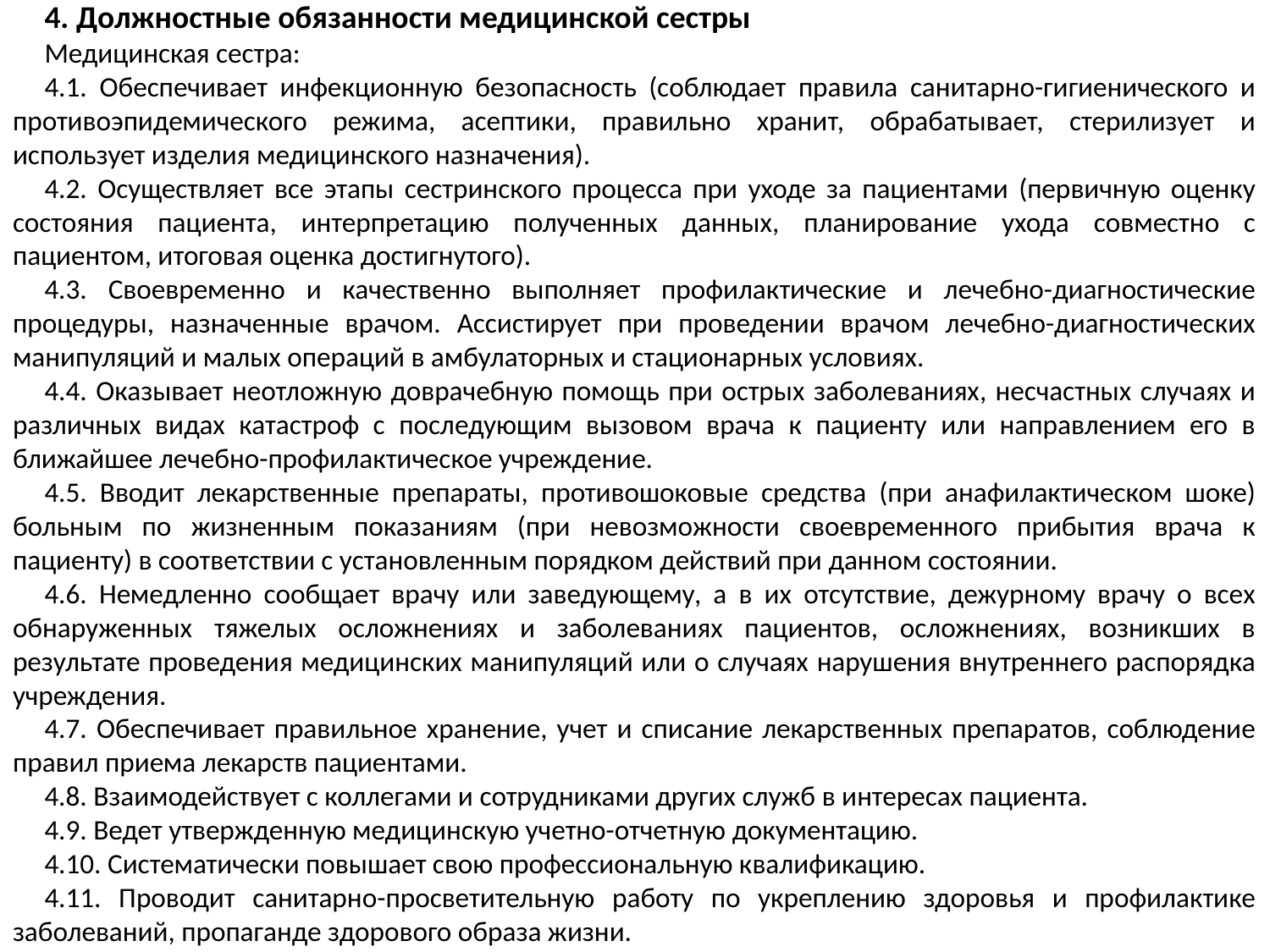

4. Должностные обязанности медицинской сестры
Медицинская сестра:
4.1. Обеспечивает инфекционную безопасность (соблюдает правила санитарно-гигиенического и противоэпидемического режима, асептики, правильно хранит, обрабатывает, стерилизует и использует изделия медицинского назначения).
4.2. Осуществляет все этапы сестринского процесса при уходе за пациентами (первичную оценку состояния пациента, интерпретацию полученных данных, планирование ухода совместно с пациентом, итоговая оценка достигнутого).
4.3. Своевременно и качественно выполняет профилактические и лечебно-диагностические процедуры, назначенные врачом. Ассистирует при проведении врачом лечебно-диагностических манипуляций и малых операций в амбулаторных и стационарных условиях.
4.4. Оказывает неотложную доврачебную помощь при острых заболеваниях, несчастных случаях и различных видах катастроф с последующим вызовом врача к пациенту или направлением его в ближайшее лечебно-профилактическое учреждение.
4.5. Вводит лекарственные препараты, противошоковые средства (при анафилактическом шоке) больным по жизненным показаниям (при невозможности своевременного прибытия врача к пациенту) в соответствии с установленным порядком действий при данном состоянии.
4.6. Немедленно сообщает врачу или заведующему, а в их отсутствие, дежурному врачу о всех обнаруженных тяжелых осложнениях и заболеваниях пациентов, осложнениях, возникших в результате проведения медицинских манипуляций или о случаях нарушения внутреннего распорядка учреждения.
4.7. Обеспечивает правильное хранение, учет и списание лекарственных препаратов, соблюдение правил приема лекарств пациентами.
4.8. Взаимодействует с коллегами и сотрудниками других служб в интересах пациента.
4.9. Ведет утвержденную медицинскую учетно-отчетную документацию.
4.10. Систематически повышает свою профессиональную квалификацию.
4.11. Проводит санитарно-просветительную работу по укреплению здоровья и профилактике заболеваний, пропаганде здорового образа жизни.